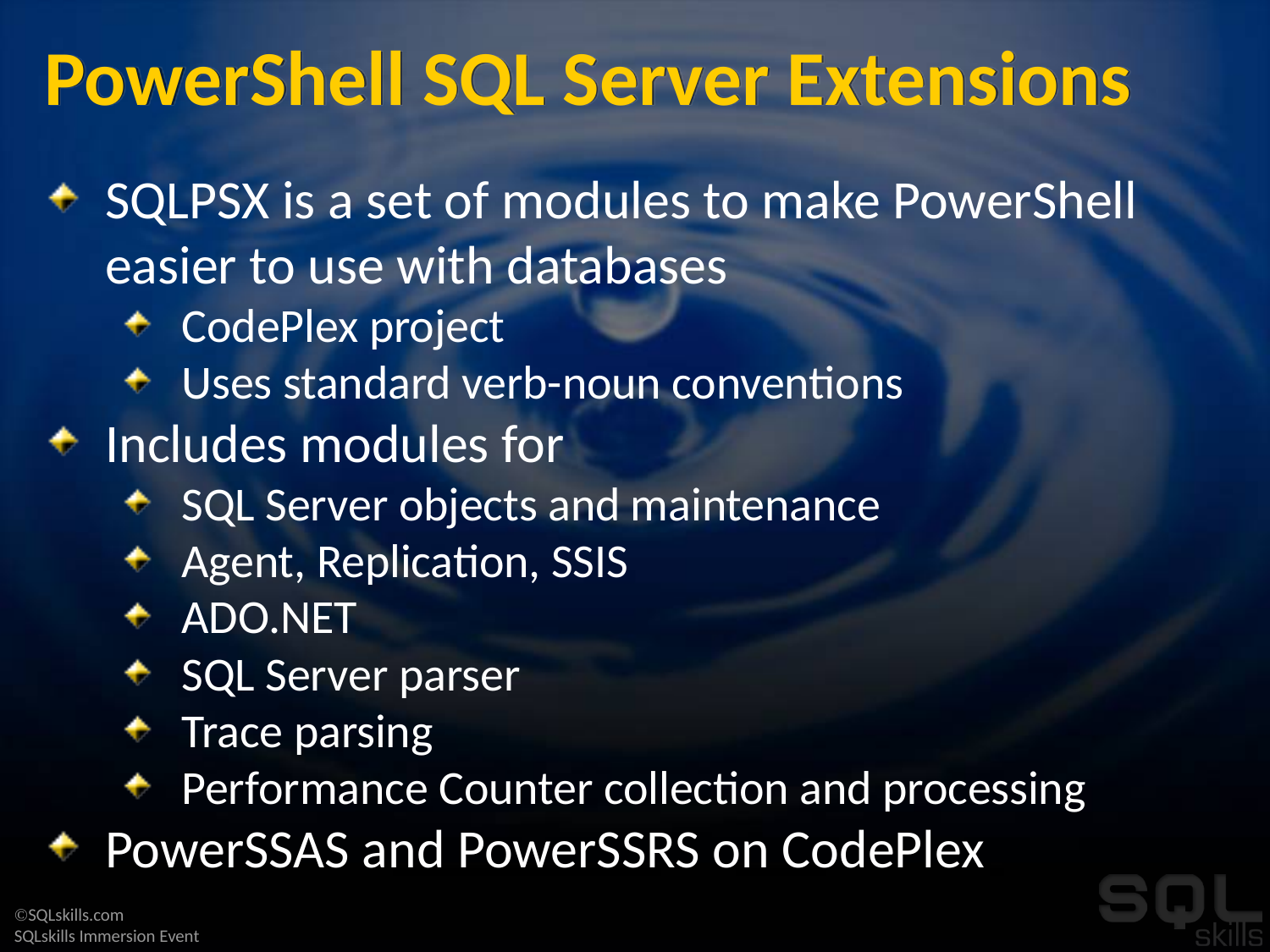

# PowerShell SQL Server Extensions
SQLPSX is a set of modules to make PowerShell easier to use with databases
CodePlex project
Uses standard verb-noun conventions
Includes modules for
SQL Server objects and maintenance
Agent, Replication, SSIS
ADO.NET
SQL Server parser
Trace parsing
Performance Counter collection and processing
PowerSSAS and PowerSSRS on CodePlex